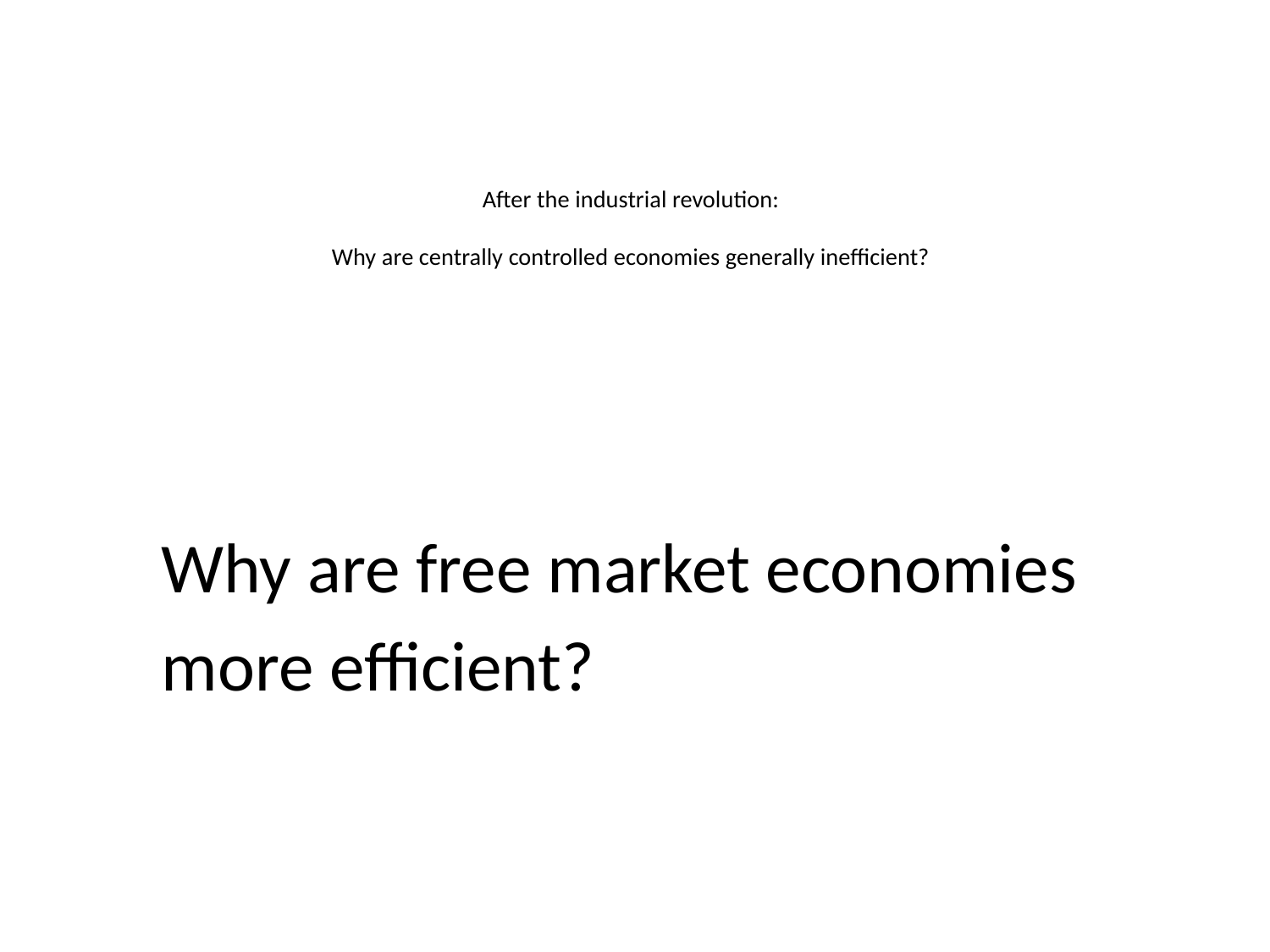

# After the industrial revolution: Why are centrally controlled economies generally inefficient?
Why are free market economies
more efficient?